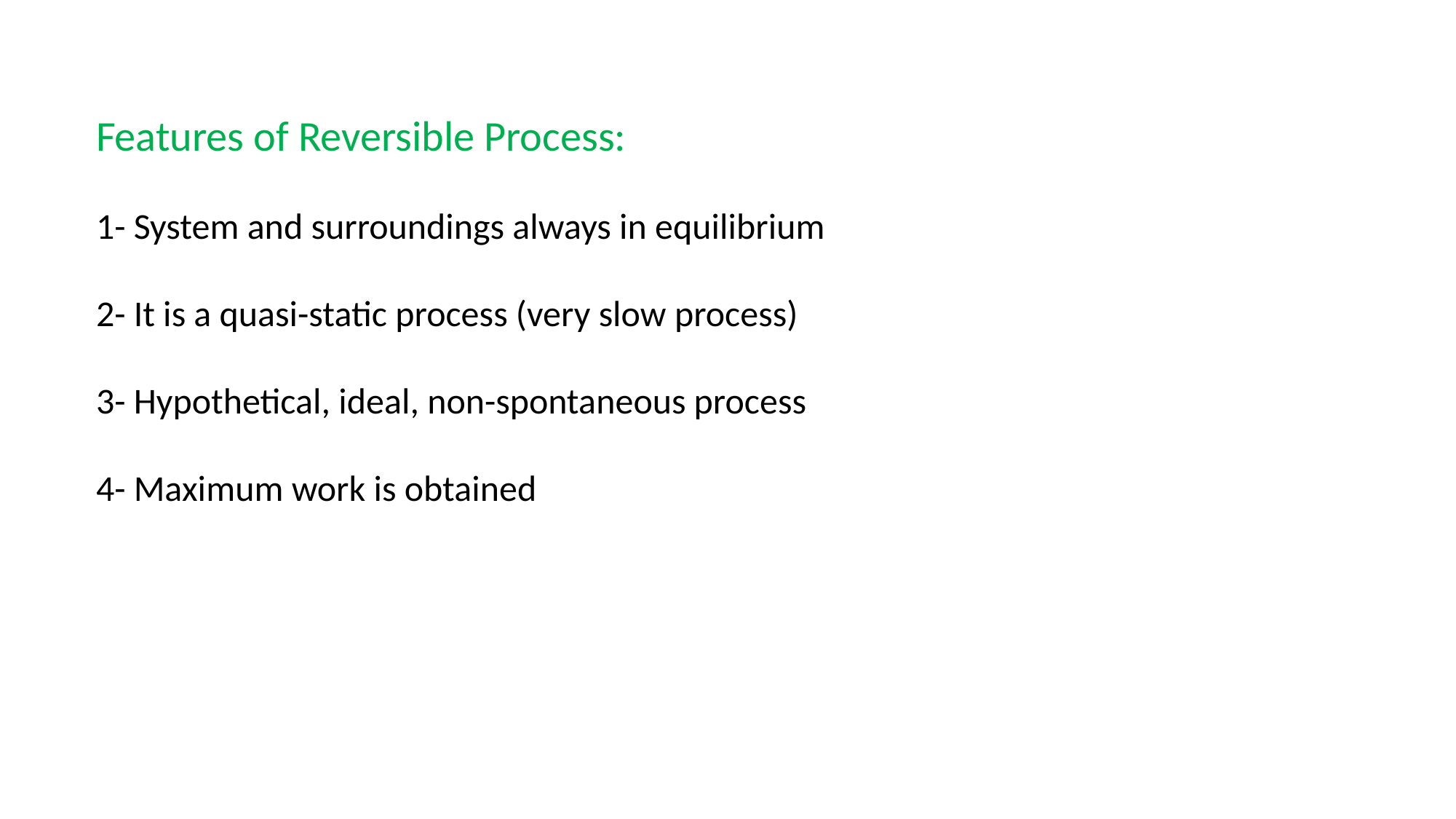

Features of Reversible Process:

1- System and surroundings always in equilibrium

2- It is a quasi-static process (very slow process)

3- Hypothetical, ideal, non-spontaneous process

4- Maximum work is obtained